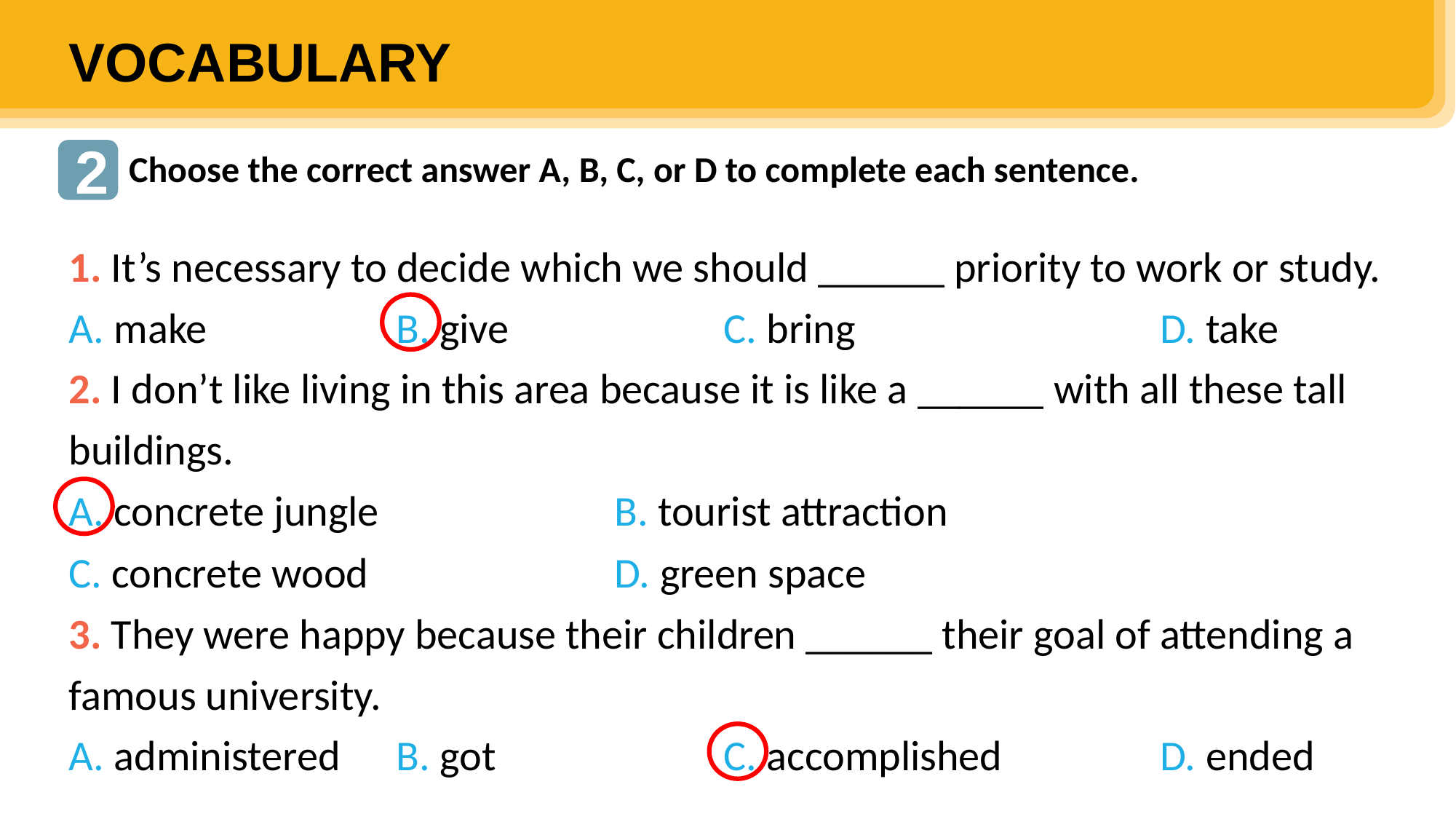

VOCABULARY
2

Choose the correct answer A, B, C, or D to complete each sentence.
1. It’s necessary to decide which we should ______ priority to work or study.
A. make 		B. give		C. bring 			D. take
2. I don’t like living in this area because it is like a ______ with all these tall buildings.
A. concrete jungle			B. tourist attraction
C. concrete wood	 		D. green space
3. They were happy because their children ______ their goal of attending a famous university.
A. administered 	B. got		 	C. accomplished		D. ended